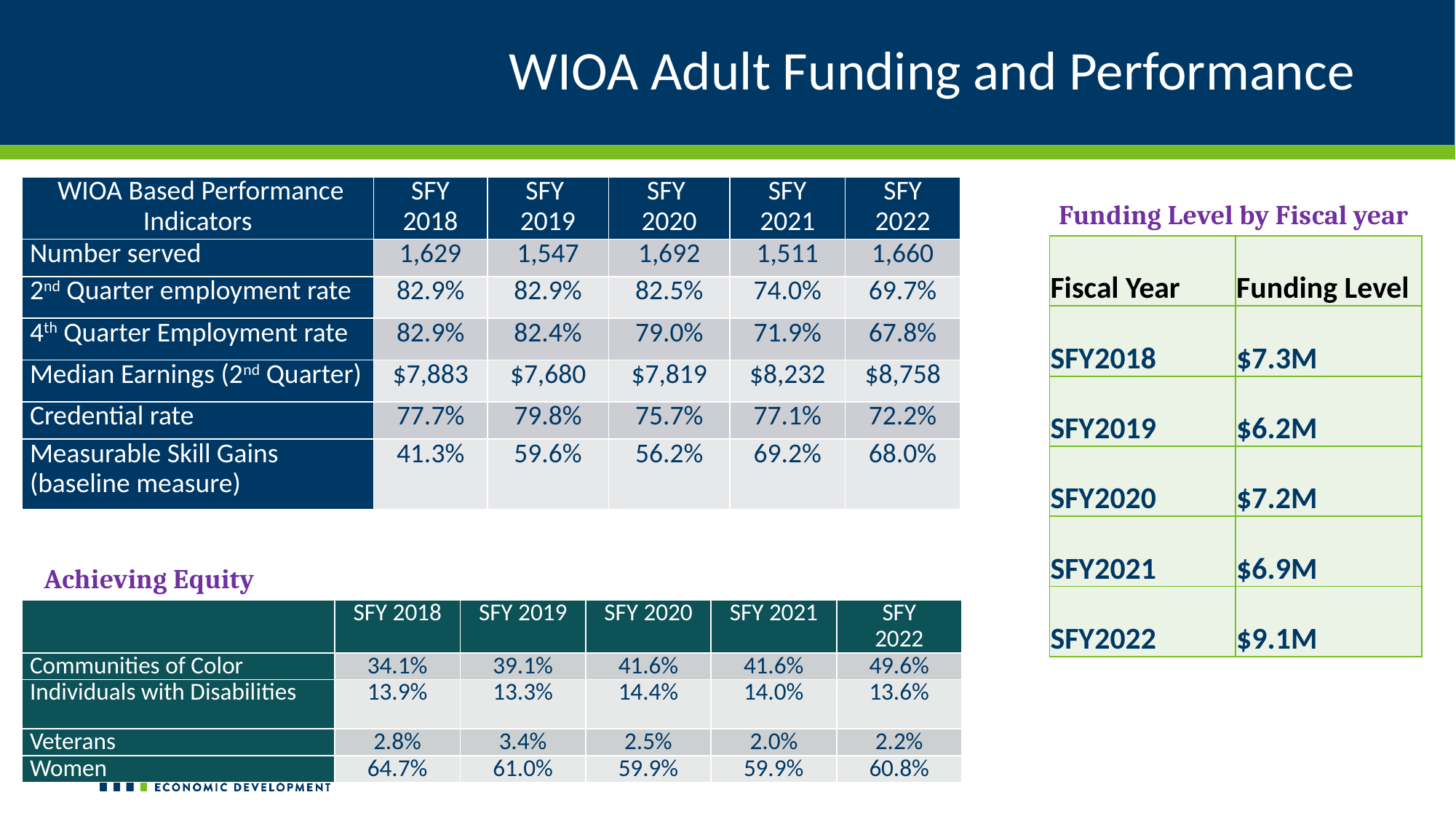

# WIOA Adult Funding and Performance
| WIOA Based Performance Indicators | SFY 2018 | SFY 2019 | SFY 2020 | SFY 2021 | SFY 2022 |
| --- | --- | --- | --- | --- | --- |
| Number served | 1,629 | 1,547 | 1,692 | 1,511 | 1,660 |
| 2nd Quarter employment rate | 82.9% | 82.9% | 82.5% | 74.0% | 69.7% |
| 4th Quarter Employment rate | 82.9% | 82.4% | 79.0% | 71.9% | 67.8% |
| Median Earnings (2nd Quarter) | $7,883 | $7,680 | $7,819 | $8,232 | $8,758 |
| Credential rate | 77.7% | 79.8% | 75.7% | 77.1% | 72.2% |
| Measurable Skill Gains (baseline measure) | 41.3% | 59.6% | 56.2% | 69.2% | 68.0% |
Funding Level by Fiscal year
| Fiscal Year | Funding Level |
| --- | --- |
| SFY2018 | $7.3M |
| SFY2019 | $6.2M |
| SFY2020 | $7.2M |
| SFY2021 | $6.9M |
| SFY2022 | $9.1M |
Achieving Equity
|  | SFY 2018 | SFY 2019 | SFY 2020 | SFY 2021 | SFY 2022 |
| --- | --- | --- | --- | --- | --- |
| Communities of Color | 34.1% | 39.1% | 41.6% | 41.6% | 49.6% |
| Individuals with Disabilities | 13.9% | 13.3% | 14.4% | 14.0% | 13.6% |
| Veterans | 2.8% | 3.4% | 2.5% | 2.0% | 2.2% |
| Women | 64.7% | 61.0% | 59.9% | 59.9% | 60.8% |